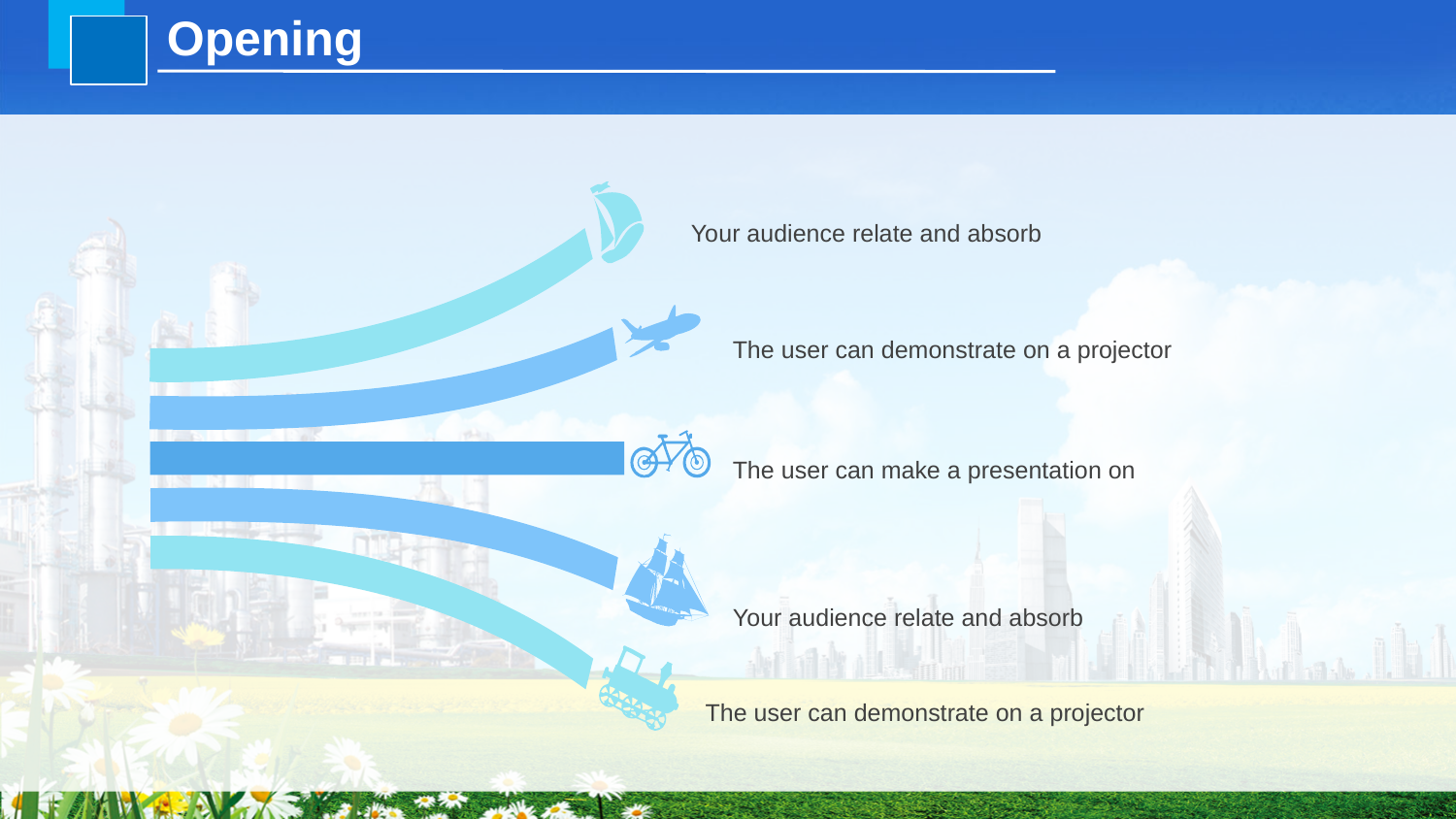

Opening

Your audience relate and absorb

The user can demonstrate on a projector

The user can make a presentation on

Your audience relate and absorb

The user can demonstrate on a projector